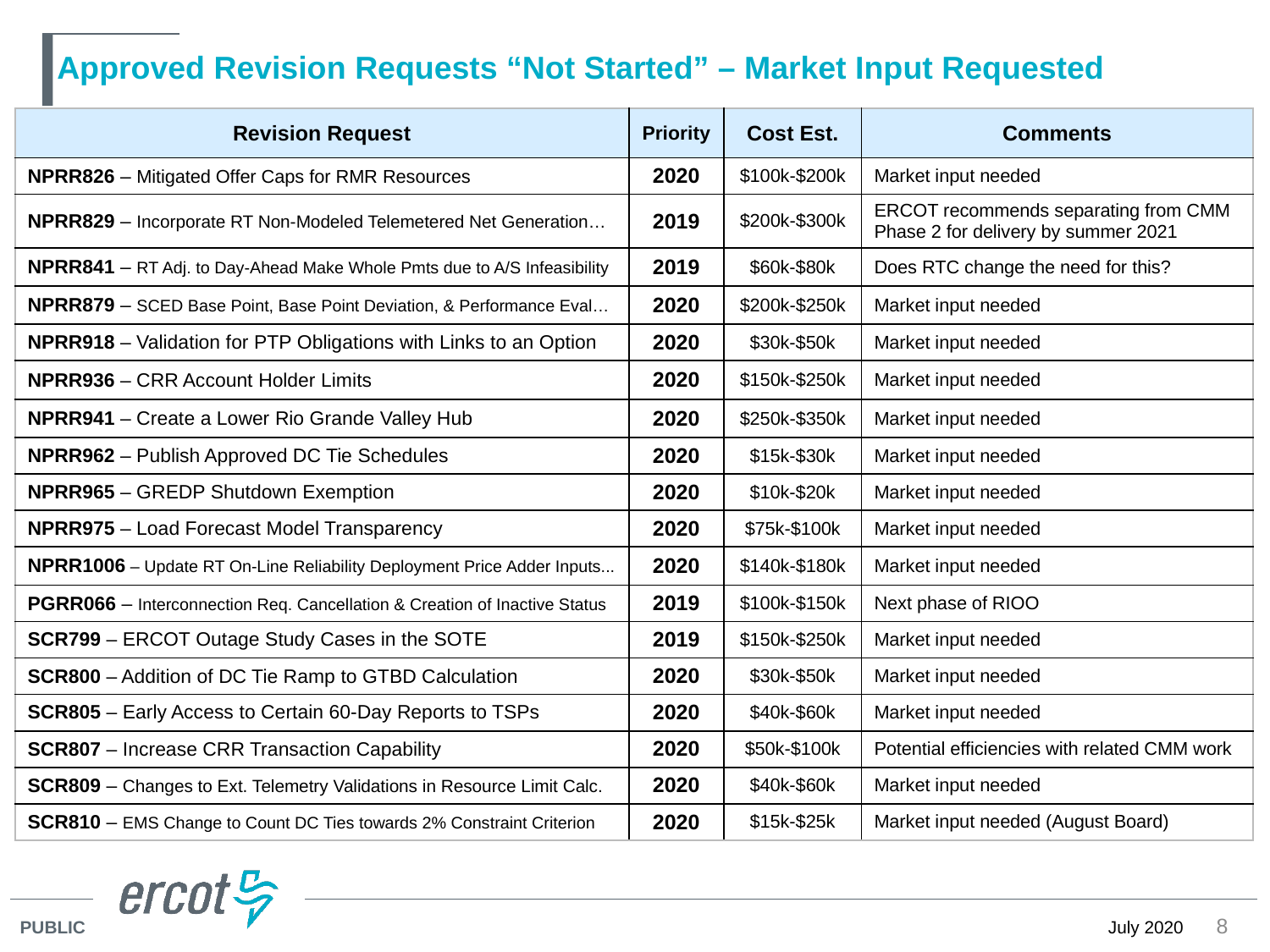

# Approved Revision Requests “Not Started” – Market Input Requested
| Revision Request | Priority | Cost Est. | Comments |
| --- | --- | --- | --- |
| NPRR826 – Mitigated Offer Caps for RMR Resources | 2020 | $100k-$200k | Market input needed |
| NPRR829 – Incorporate RT Non-Modeled Telemetered Net Generation… | 2019 | $200k-$300k | ERCOT recommends separating from CMM Phase 2 for delivery by summer 2021 |
| NPRR841 – RT Adj. to Day-Ahead Make Whole Pmts due to A/S Infeasibility | 2019 | $60k-$80k | Does RTC change the need for this? |
| NPRR879 – SCED Base Point, Base Point Deviation, & Performance Eval… | 2020 | $200k-$250k | Market input needed |
| NPRR918 – Validation for PTP Obligations with Links to an Option | 2020 | $30k-$50k | Market input needed |
| NPRR936 – CRR Account Holder Limits | 2020 | $150k-$250k | Market input needed |
| NPRR941 – Create a Lower Rio Grande Valley Hub | 2020 | $250k-$350k | Market input needed |
| NPRR962 – Publish Approved DC Tie Schedules | 2020 | $15k-$30k | Market input needed |
| NPRR965 – GREDP Shutdown Exemption | 2020 | $10k-$20k | Market input needed |
| NPRR975 – Load Forecast Model Transparency | 2020 | $75k-$100k | Market input needed |
| NPRR1006 – Update RT On-Line Reliability Deployment Price Adder Inputs... | 2020 | $140k-$180k | Market input needed |
| PGRR066 – Interconnection Req. Cancellation & Creation of Inactive Status | 2019 | $100k-$150k | Next phase of RIOO |
| SCR799 – ERCOT Outage Study Cases in the SOTE | 2019 | $150k-$250k | Market input needed |
| SCR800 – Addition of DC Tie Ramp to GTBD Calculation | 2020 | $30k-$50k | Market input needed |
| SCR805 – Early Access to Certain 60-Day Reports to TSPs | 2020 | $40k-$60k | Market input needed |
| SCR807 – Increase CRR Transaction Capability | 2020 | $50k-$100k | Potential efficiencies with related CMM work |
| SCR809 – Changes to Ext. Telemetry Validations in Resource Limit Calc. | 2020 | $40k-$60k | Market input needed |
| SCR810 – EMS Change to Count DC Ties towards 2% Constraint Criterion | 2020 | $15k-$25k | Market input needed (August Board) |
8